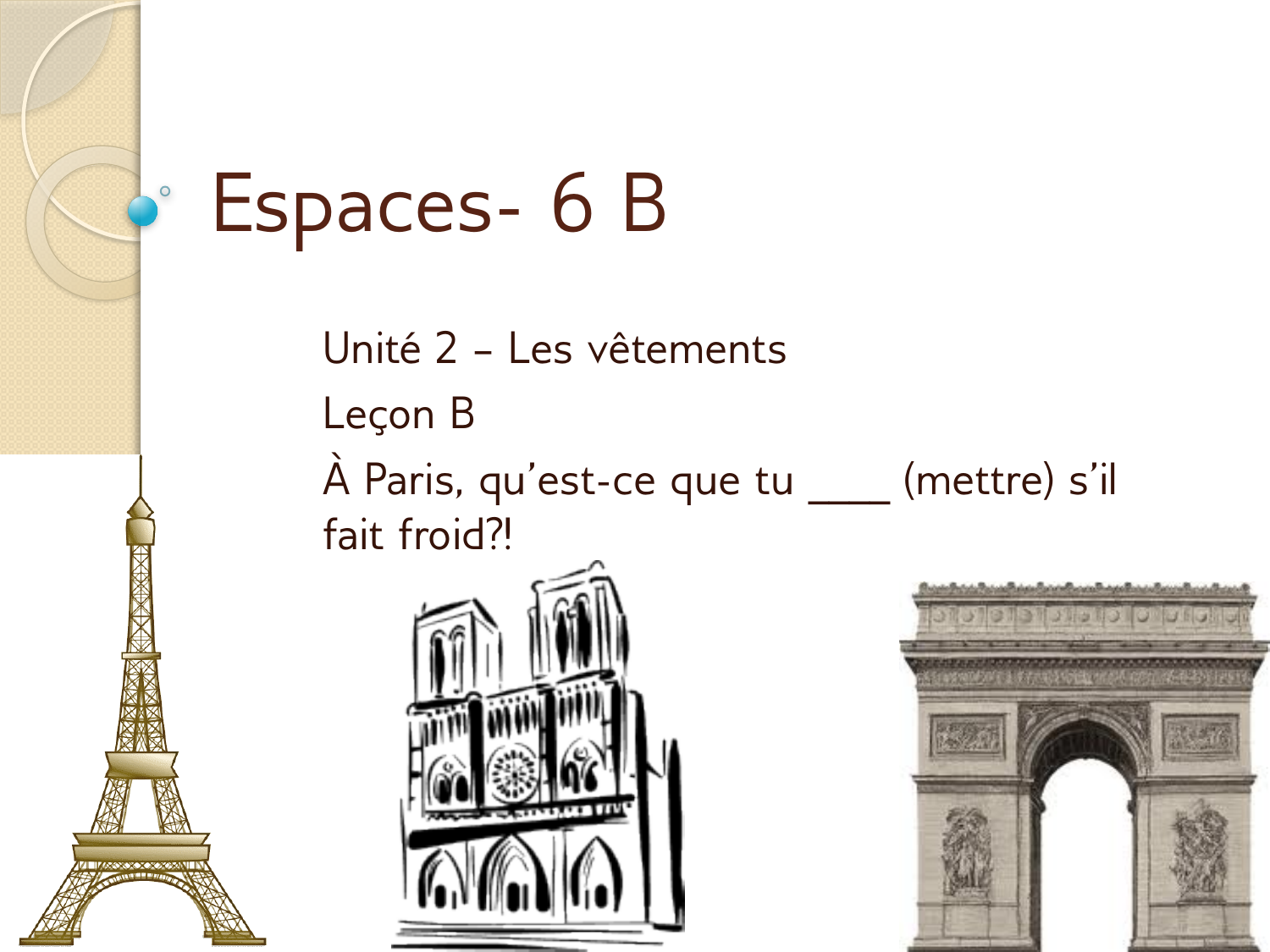

# Espaces- 6 B
Unité 2 – Les vêtements
Leçon B
À Paris, qu’est-ce que tu ____ (mettre) s’il fait froid?!